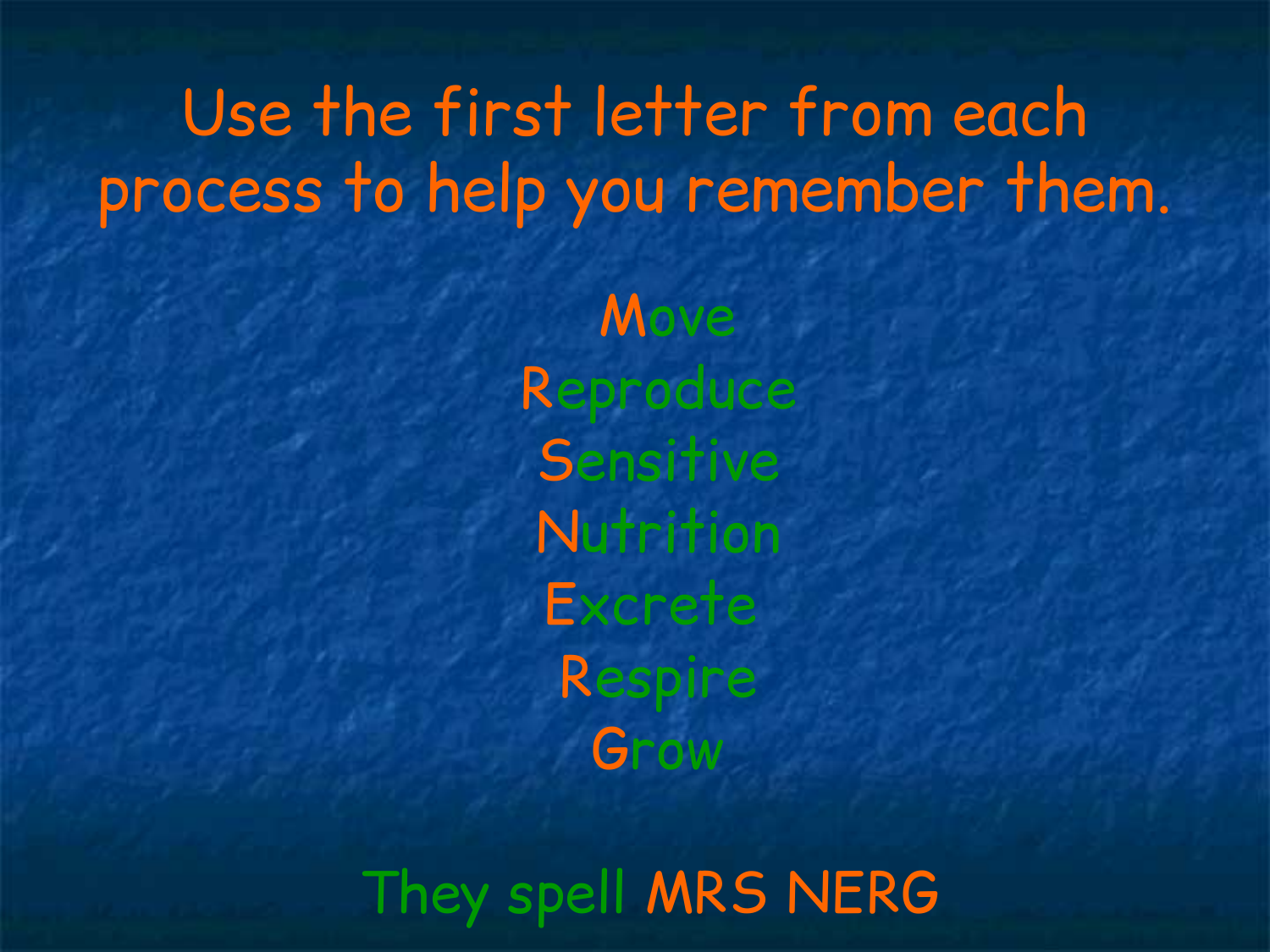

# Use the first letter from each process to help you remember them.
  Move
 Reproduce
 Sensitive
 Nutrition
Excrete
 Respire
 Grow

They spell MRS NERG